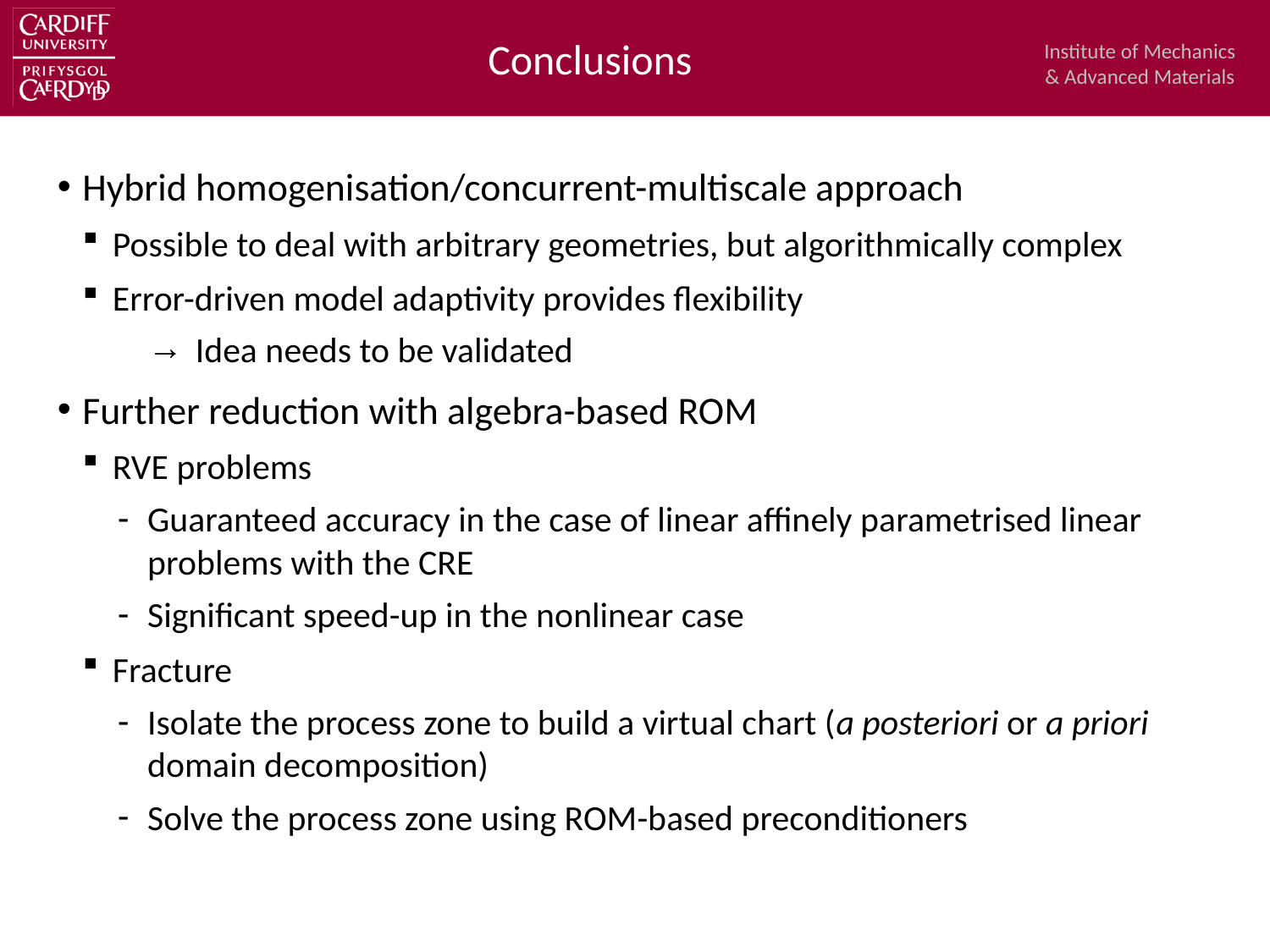

# Conclusions
Hybrid homogenisation/concurrent-multiscale approach
Possible to deal with arbitrary geometries, but algorithmically complex
Error-driven model adaptivity provides flexibility
Idea needs to be validated
Further reduction with algebra-based ROM
RVE problems
Guaranteed accuracy in the case of linear affinely parametrised linear problems with the CRE
Significant speed-up in the nonlinear case
Fracture
Isolate the process zone to build a virtual chart (a posteriori or a priori domain decomposition)
Solve the process zone using ROM-based preconditioners